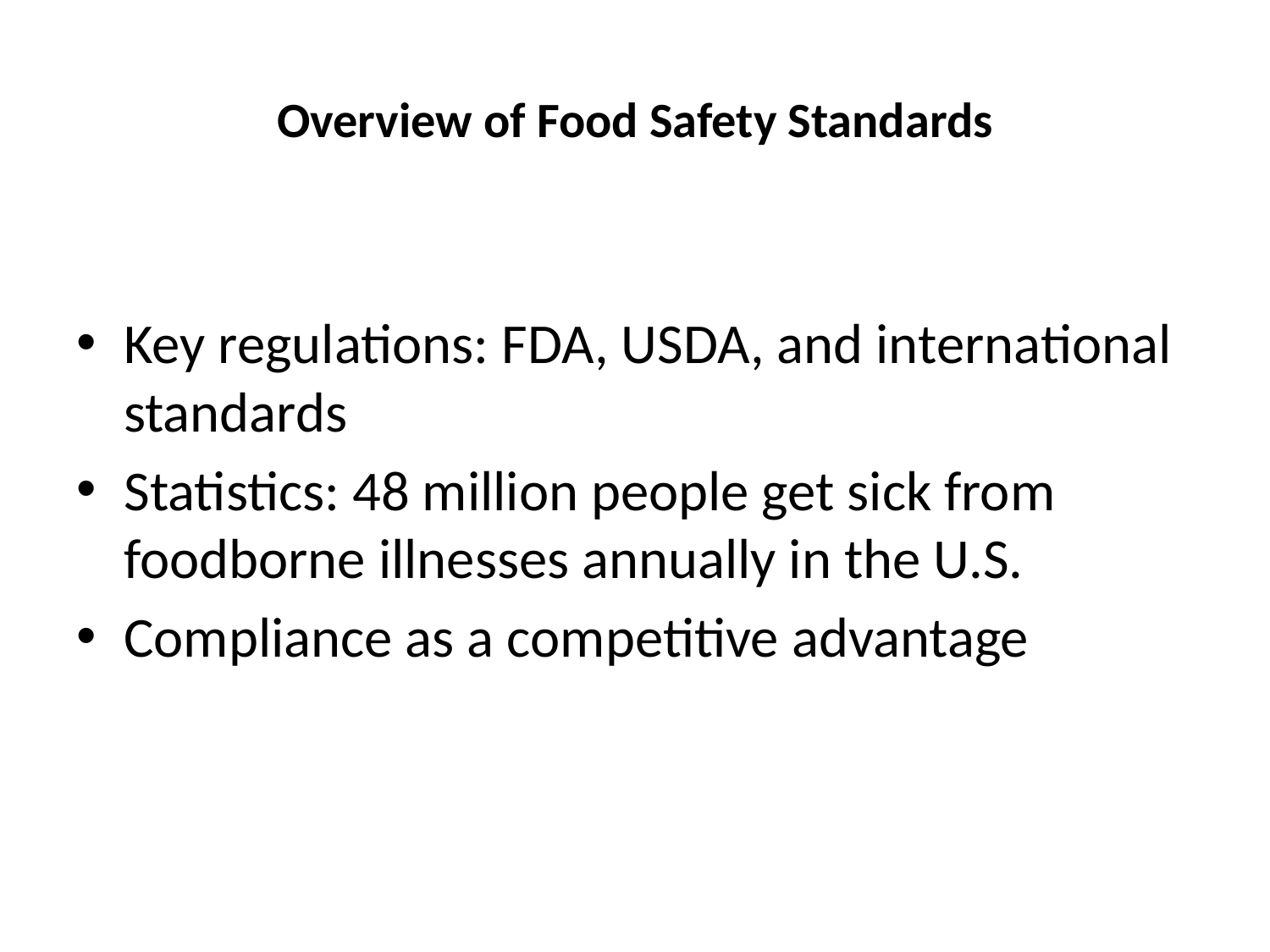

# Overview of Food Safety Standards

Key regulations: FDA, USDA, and international standards
Statistics: 48 million people get sick from foodborne illnesses annually in the U.S.
Compliance as a competitive advantage